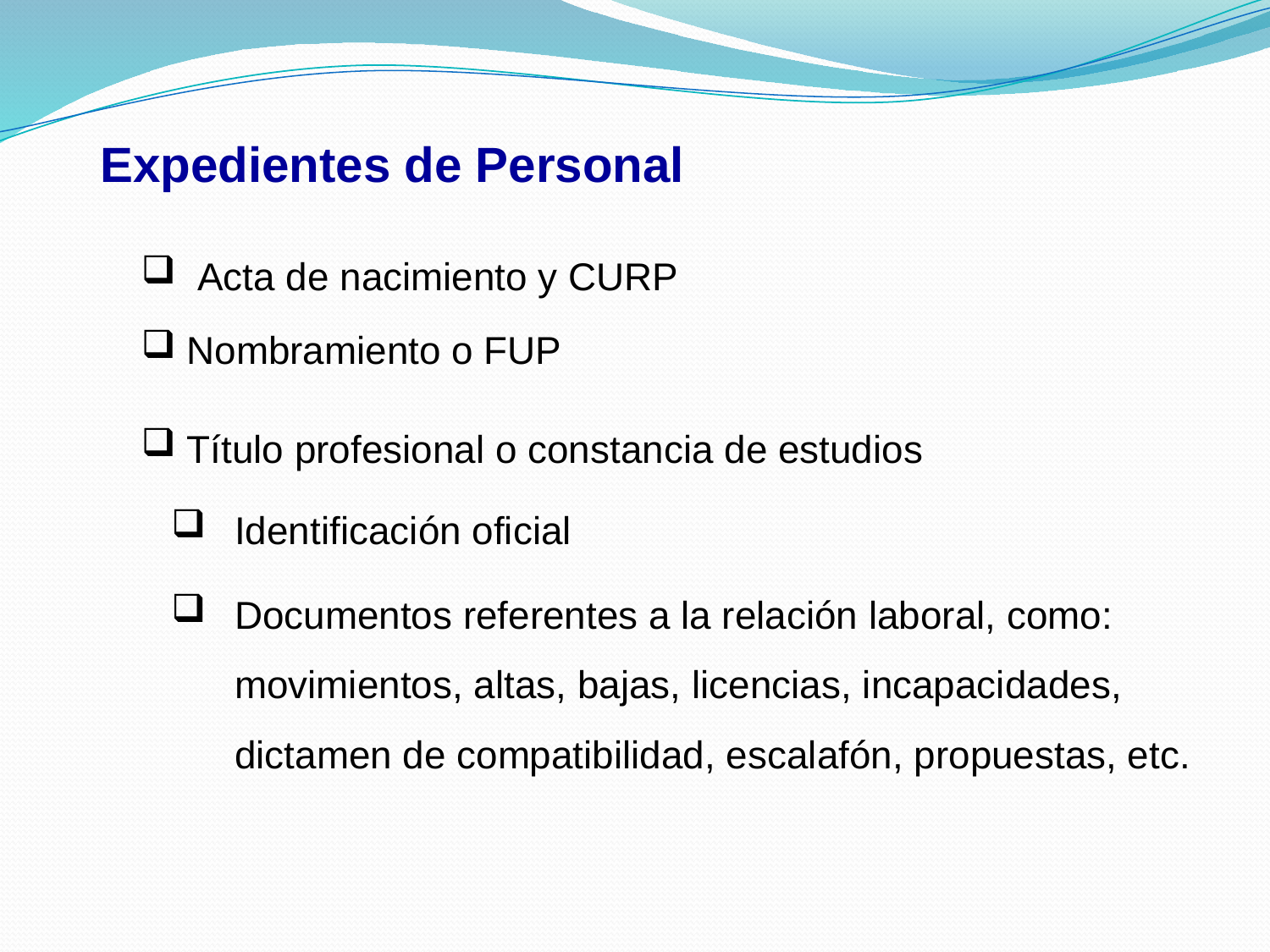

Expedientes de Personal
  Acta de nacimiento y CURP
 Nombramiento o FUP
 Título profesional o constancia de estudios
Identificación oficial
Documentos referentes a la relación laboral, como: movimientos, altas, bajas, licencias, incapacidades, dictamen de compatibilidad, escalafón, propuestas, etc.